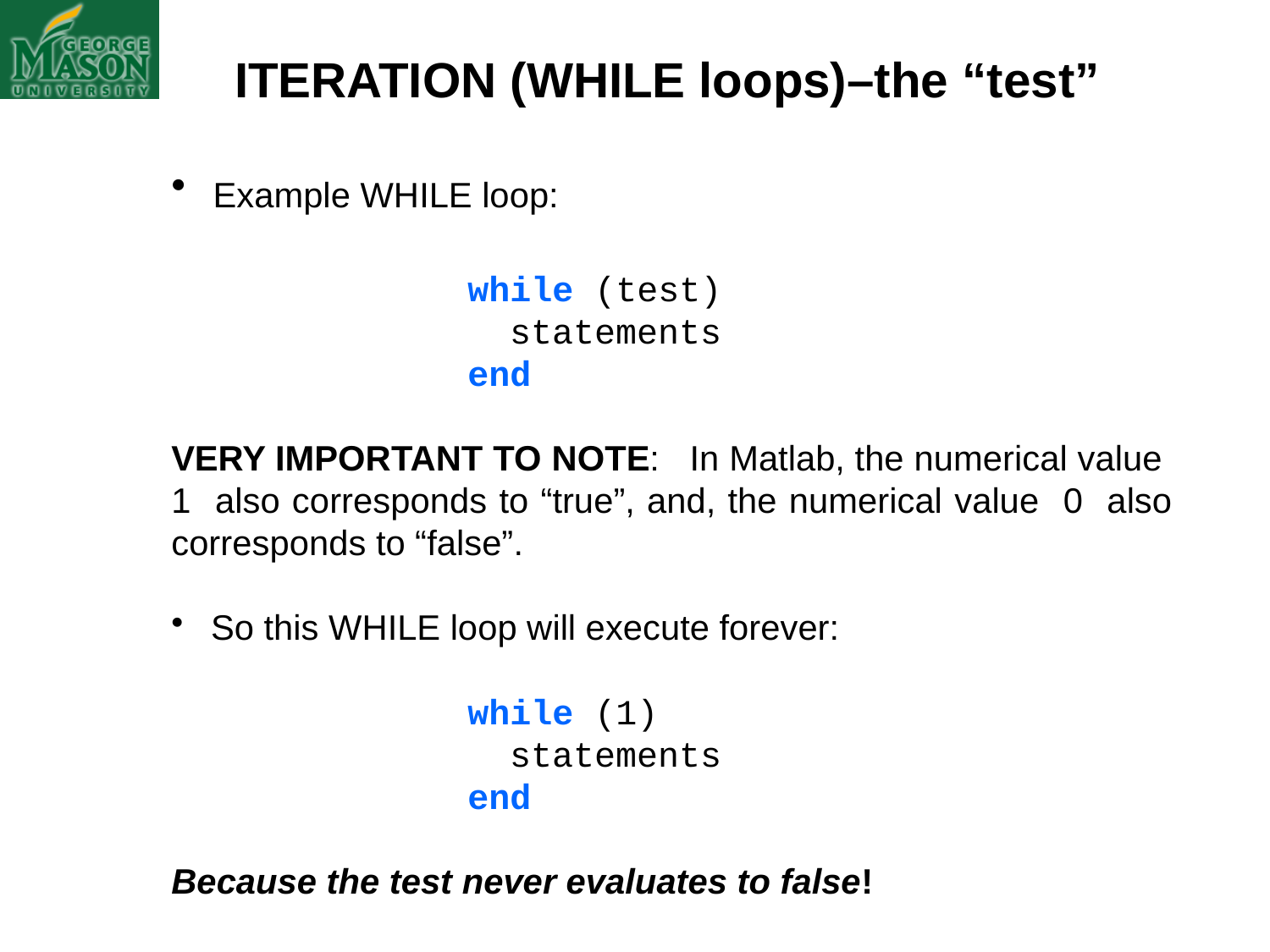

ITERATION (WHILE loops)–the “test”
 Example WHILE loop:

		  while (test)
	          statements
		  end

VERY IMPORTANT TO NOTE:   In Matlab, the numerical value  1  also corresponds to “true”, and, the numerical value  0  also corresponds to “false”.

 So this WHILE loop will execute forever:

		  while (1)
	          statements
		  end

Because the test never evaluates to false!